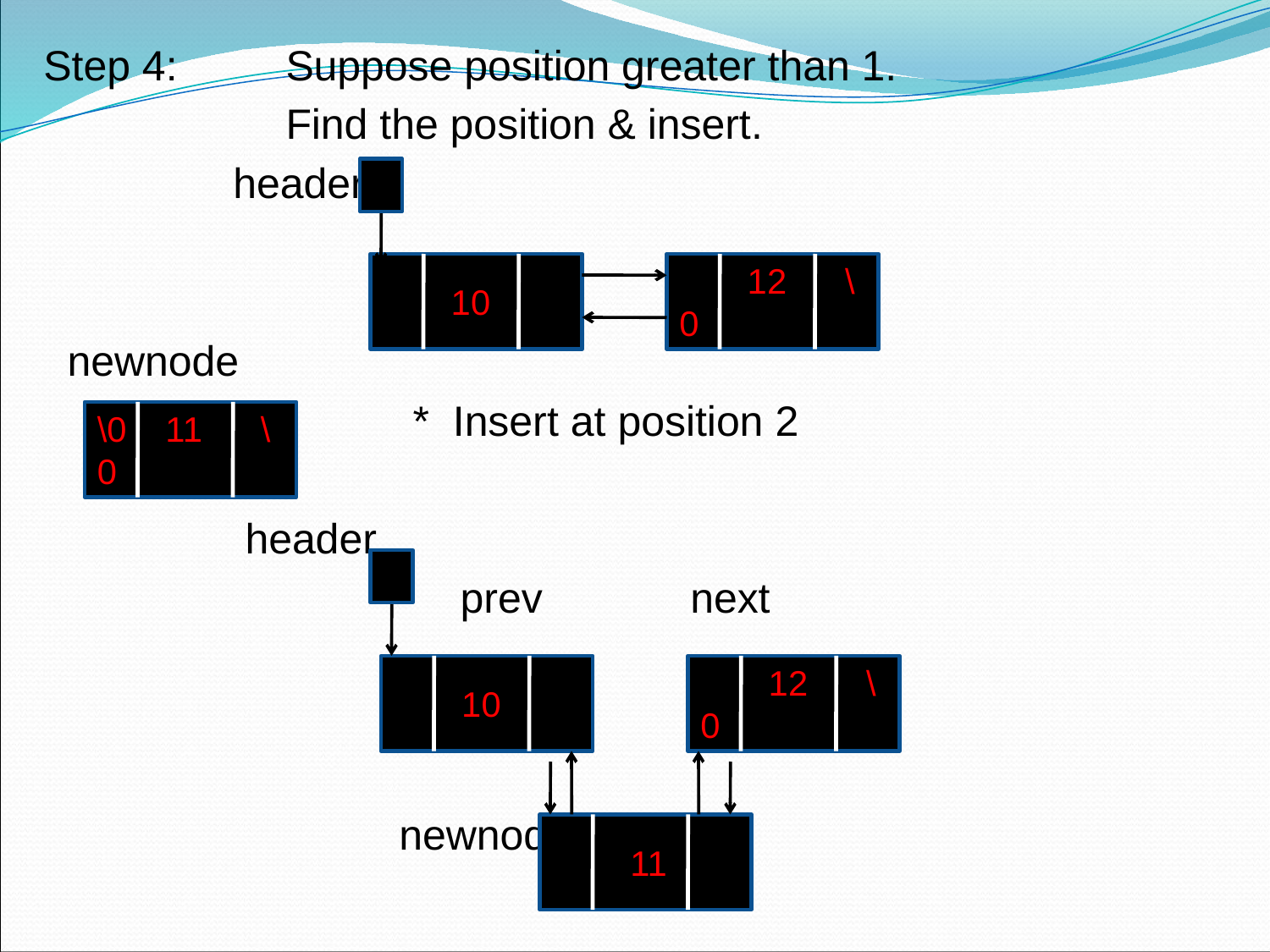

Step 4:	Suppose position greater than 1.
            	Find the position & insert.
                 header

   newnode
			*  Insert at position 2

                  header
			    prev	  next

                               newnode

#

       10
       12      \0
\0    11      \0

       10
       12      \0
        11